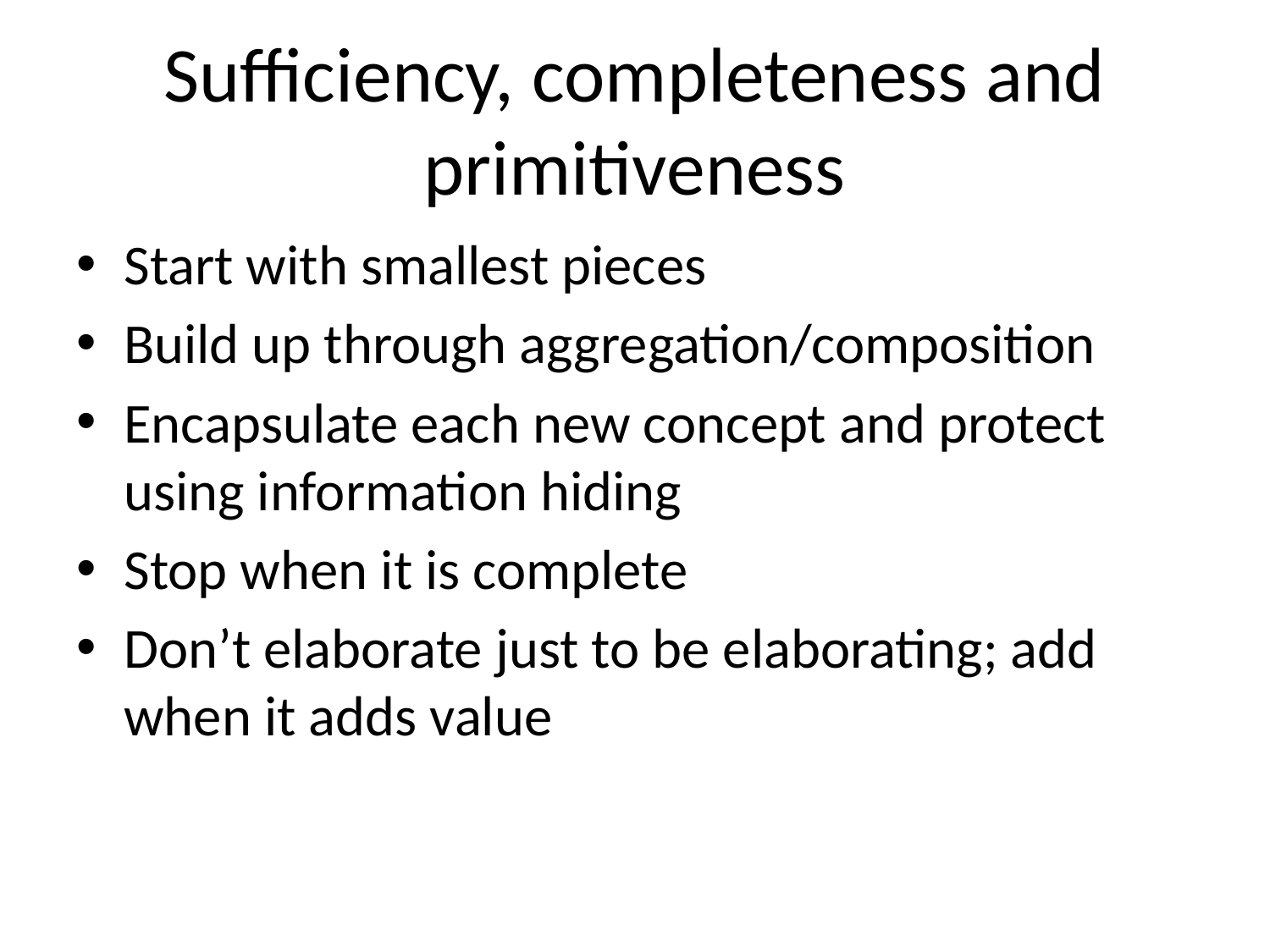

# Sufficiency, completeness and primitiveness
Start with smallest pieces
Build up through aggregation/composition
Encapsulate each new concept and protect using information hiding
Stop when it is complete
Don’t elaborate just to be elaborating; add when it adds value